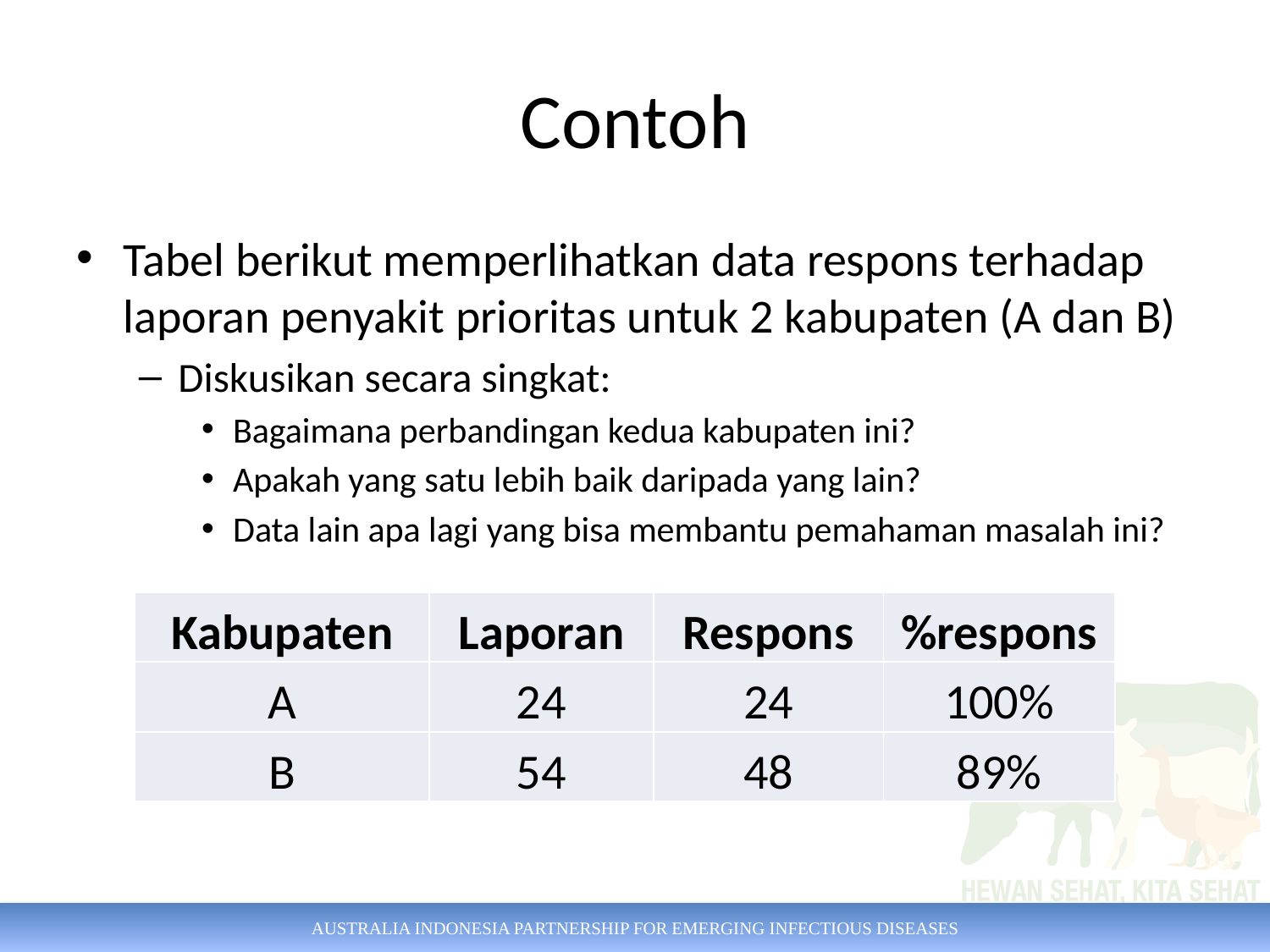

# Contoh
Tabel berikut memperlihatkan data respons terhadap laporan penyakit prioritas untuk 2 kabupaten (A dan B)
Diskusikan secara singkat:
Bagaimana perbandingan kedua kabupaten ini?
Apakah yang satu lebih baik daripada yang lain?
Data lain apa lagi yang bisa membantu pemahaman masalah ini?
| Kabupaten | Laporan | Respons | %respons |
| --- | --- | --- | --- |
| A | 24 | 24 | 100% |
| B | 54 | 48 | 89% |